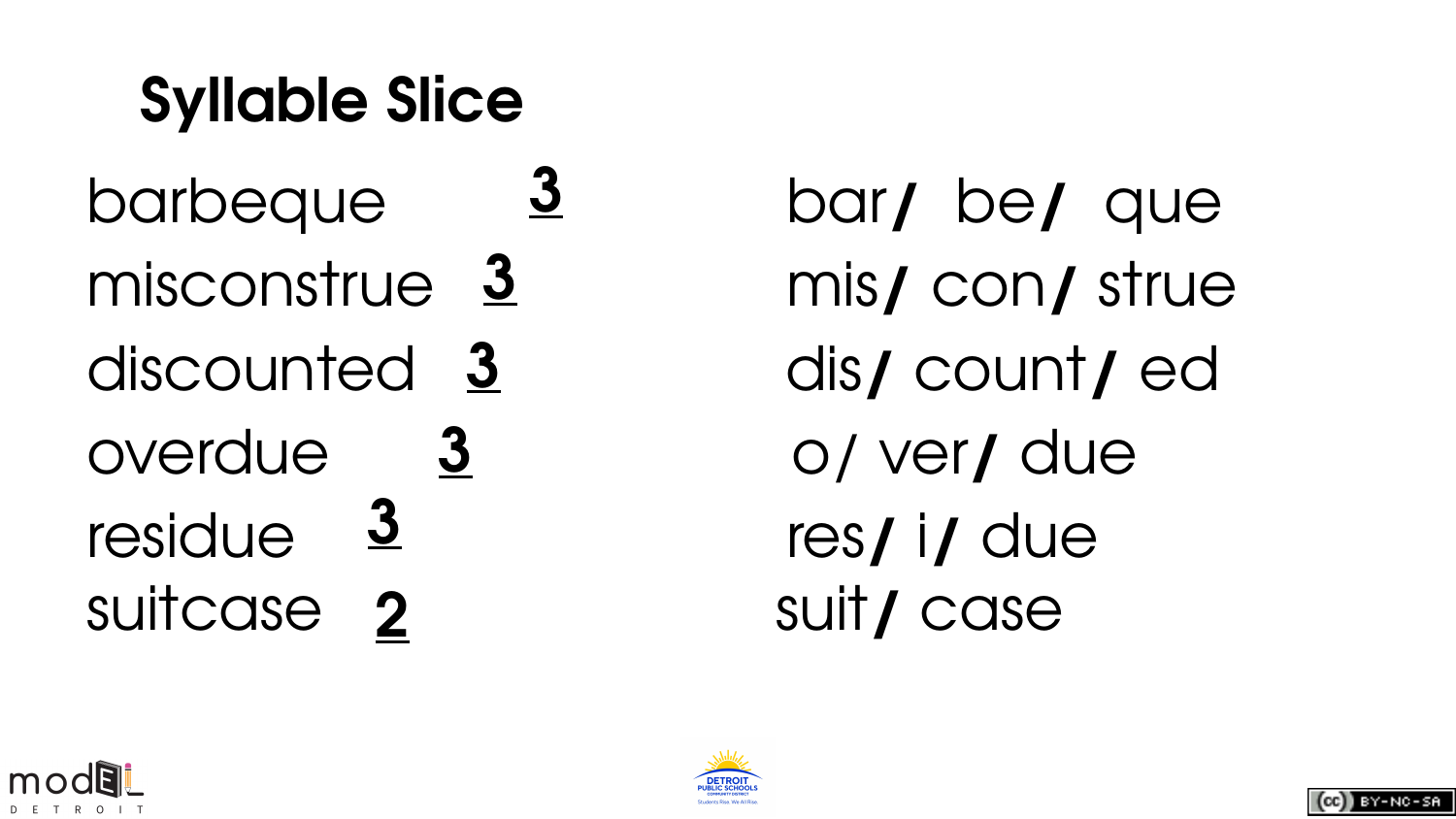

Syllable Slice
barbeque    		       bar/  be/  que
misconstrue                     mis/ con/ strue
discounted                      dis/ count/ ed
overdue	 	                o/ ver/ due
residue 			       res/ i/ due
suitcase                           suit/ case

3

 3
3
3
3
2